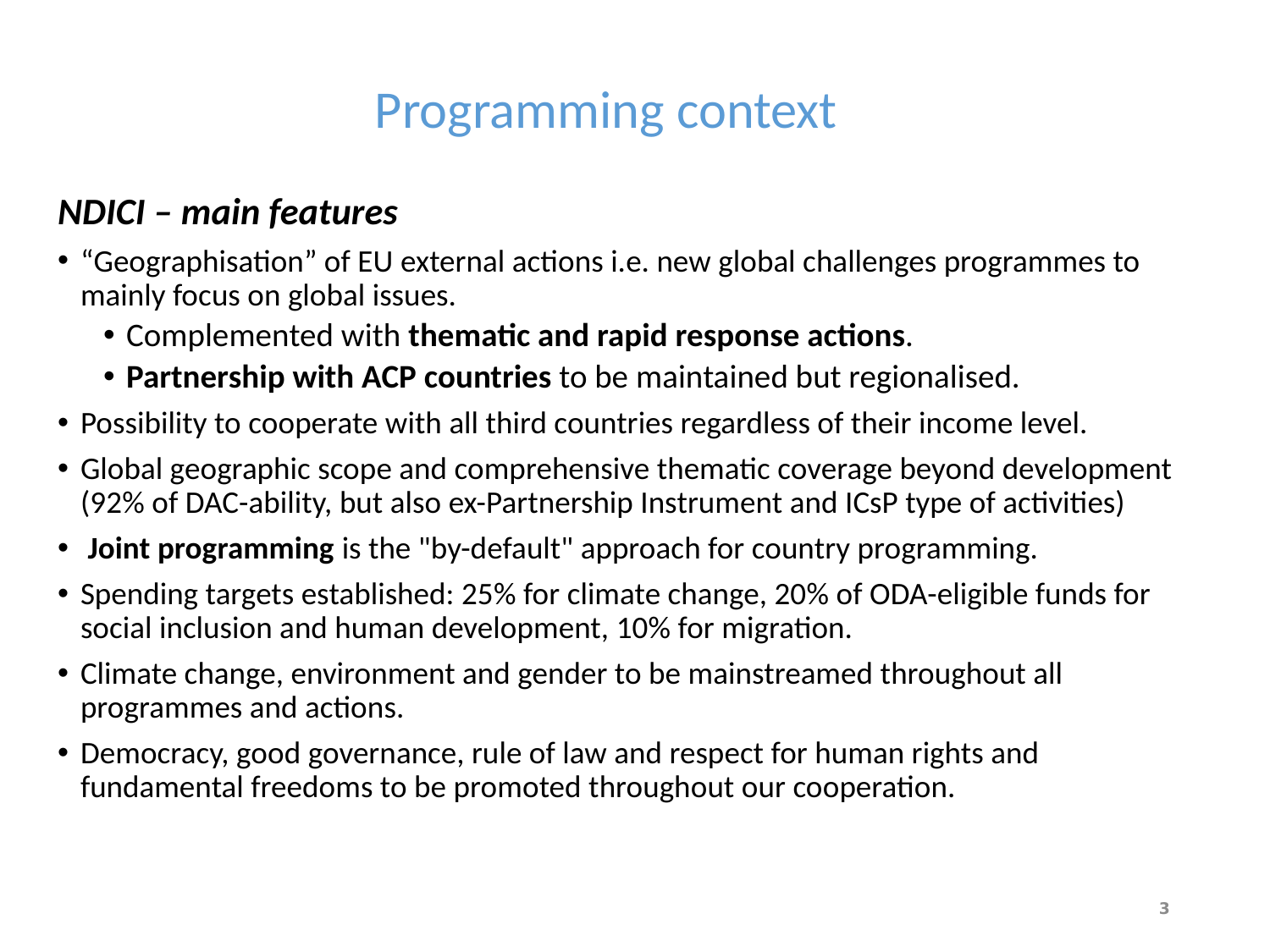

# Programming context
NDICI – main features
“Geographisation” of EU external actions i.e. new global challenges programmes to mainly focus on global issues.
Complemented with thematic and rapid response actions.
Partnership with ACP countries to be maintained but regionalised.
Possibility to cooperate with all third countries regardless of their income level.
Global geographic scope and comprehensive thematic coverage beyond development (92% of DAC-ability, but also ex-Partnership Instrument and ICsP type of activities)
 Joint programming is the "by-default" approach for country programming.
Spending targets established: 25% for climate change, 20% of ODA-eligible funds for social inclusion and human development, 10% for migration.
Climate change, environment and gender to be mainstreamed throughout all programmes and actions.
Democracy, good governance, rule of law and respect for human rights and fundamental freedoms to be promoted throughout our cooperation.

3